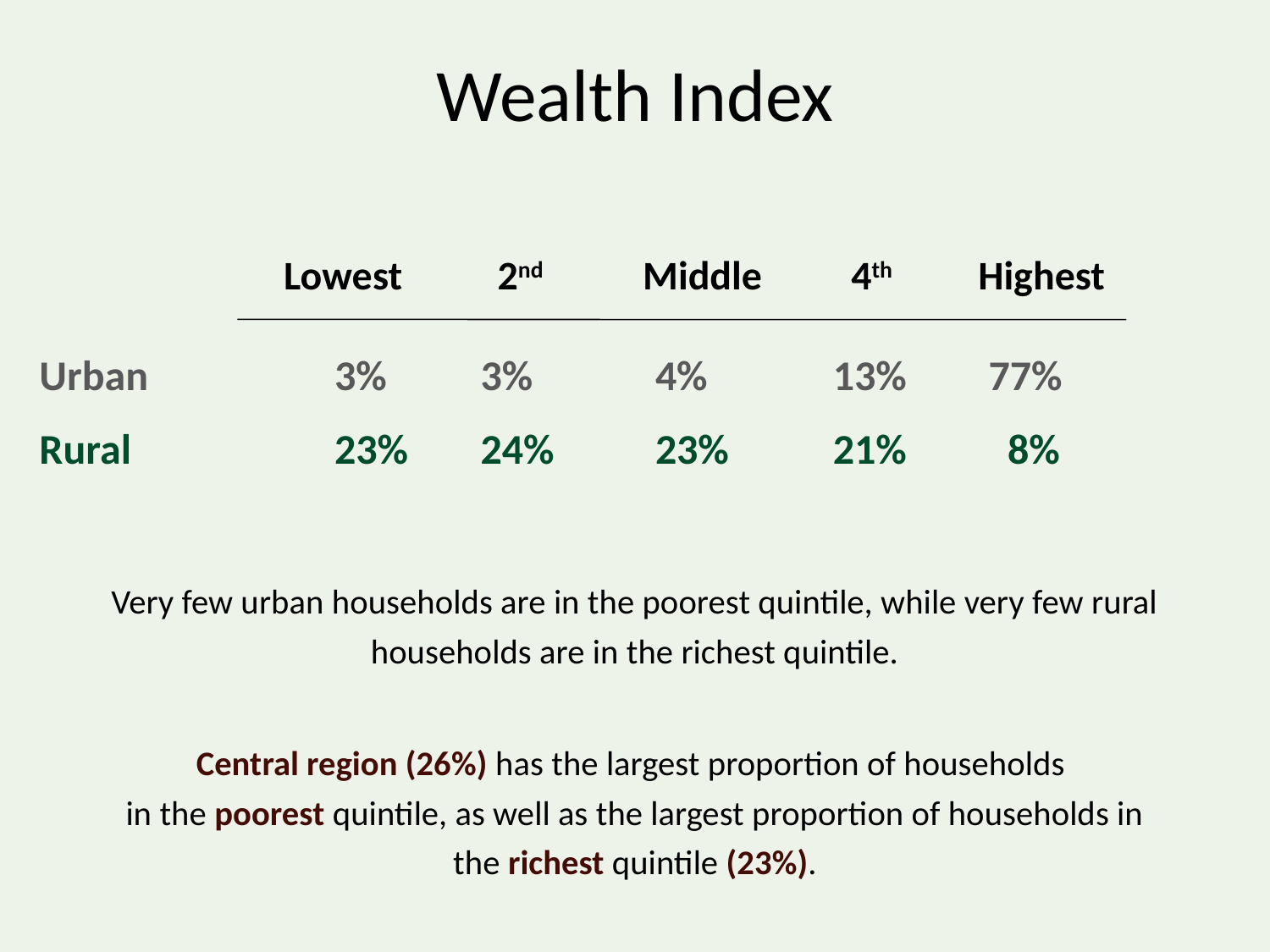

# Wealth Index
		         Lowest	     2nd	       Middle	  4th	  Highest

Urban		 3%	   3%	        4%   	13%	   77%
Rural		 23%	   24%	        23%	21%	     8%

Very few urban households are in the poorest quintile, while very few rural households are in the richest quintile.

Central region (26%) has the largest proportion of households
in the poorest quintile, as well as the largest proportion of households in the richest quintile (23%).